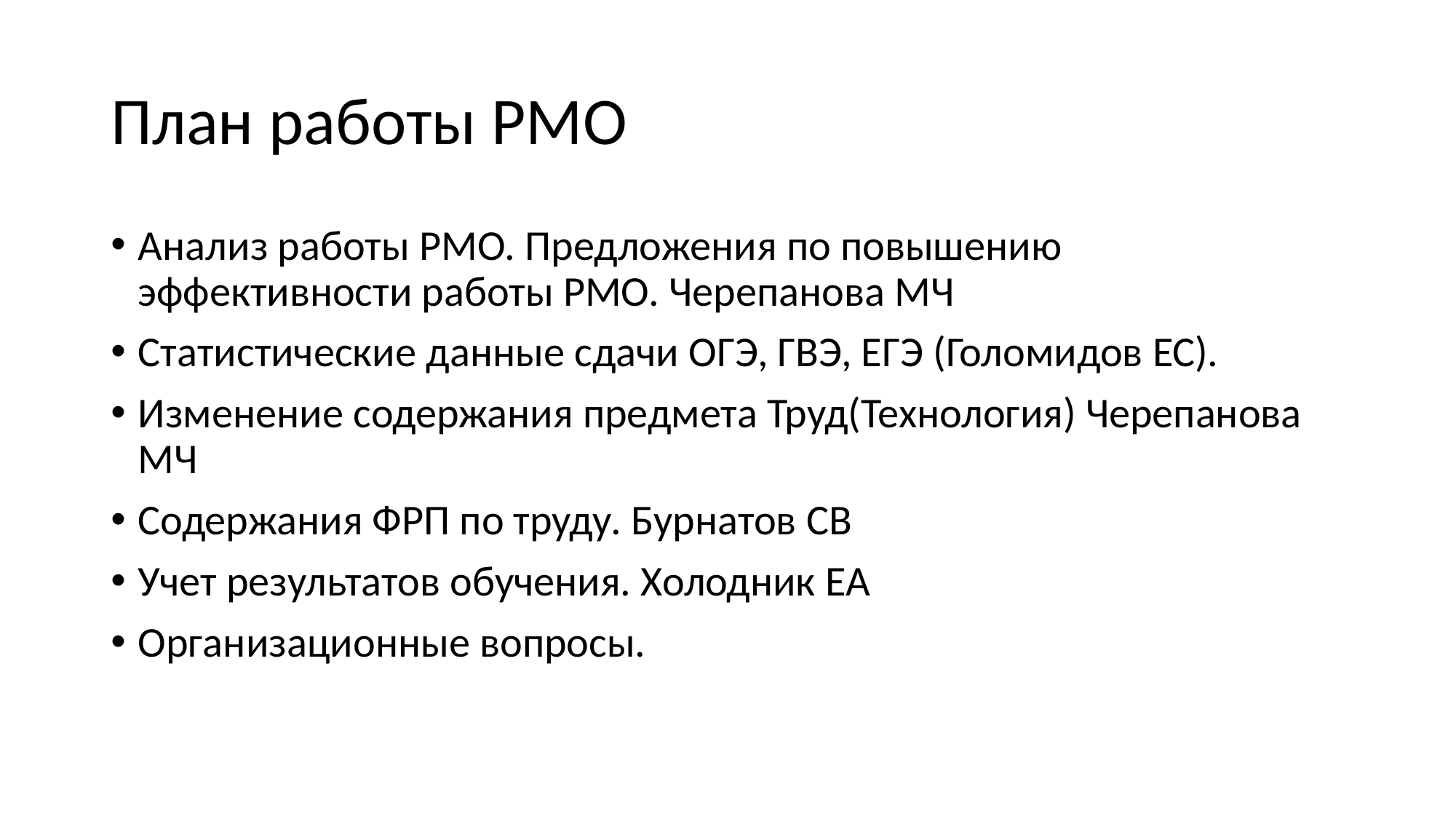

# План работы РМО
Анализ работы РМО. Предложения по повышению эффективности работы РМО. Черепанова МЧ
Статистические данные сдачи ОГЭ, ГВЭ, ЕГЭ (Голомидов ЕС).
Изменение содержания предмета Труд(Технология) Черепанова МЧ
Содержания ФРП по труду. Бурнатов СВ
Учет результатов обучения. Холодник ЕА
Организационные вопросы.